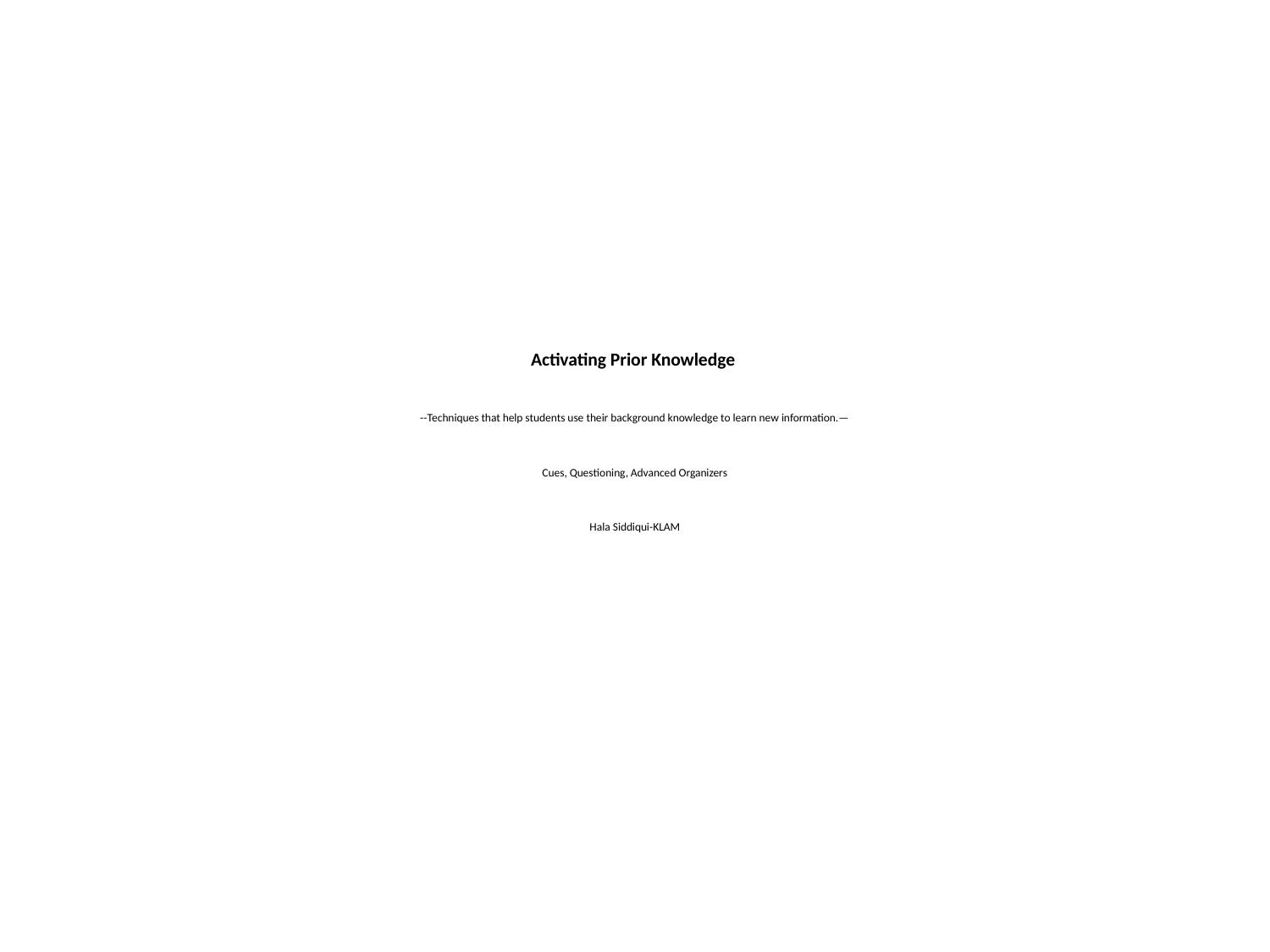

# Activating Prior Knowledge --Techniques that help students use their background knowledge to learn new information.— Cues, Questioning, Advanced Organizers Hala Siddiqui-KLAM